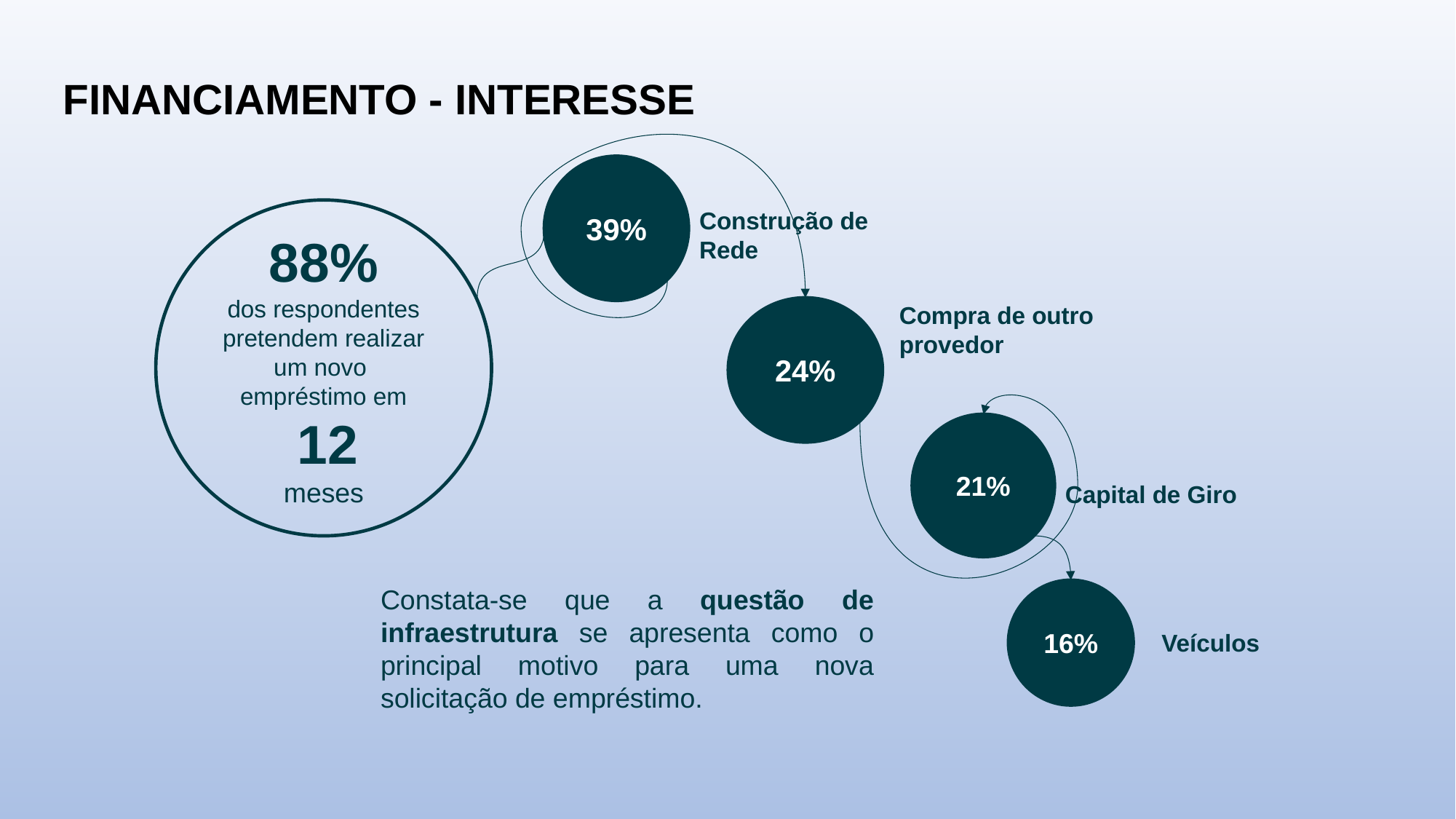

FINANCIAMENTO - INTERESSE
39%
Construção de Rede
88%
dos respondentes pretendem realizar um novo  empréstimo em
 12
meses
Compra de outro provedor
24%
21%
Capital de Giro
Constata-se que a questão de infraestrutura se apresenta como o principal motivo para uma nova solicitação de empréstimo.
16%
Veículos